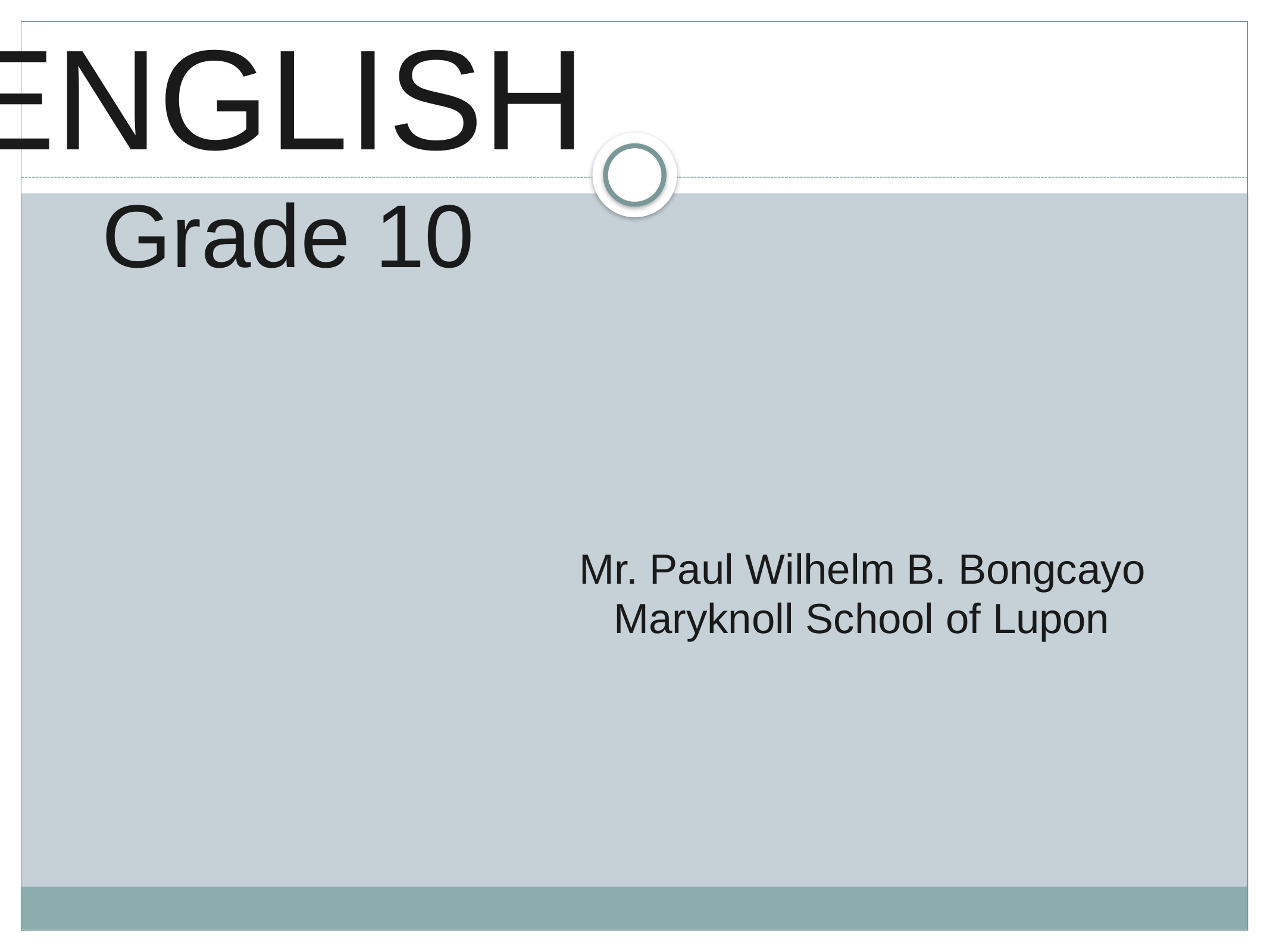

ENGLISH
Grade 10
Mr. Paul Wilhelm B. Bongcayo
Maryknoll School of Lupon